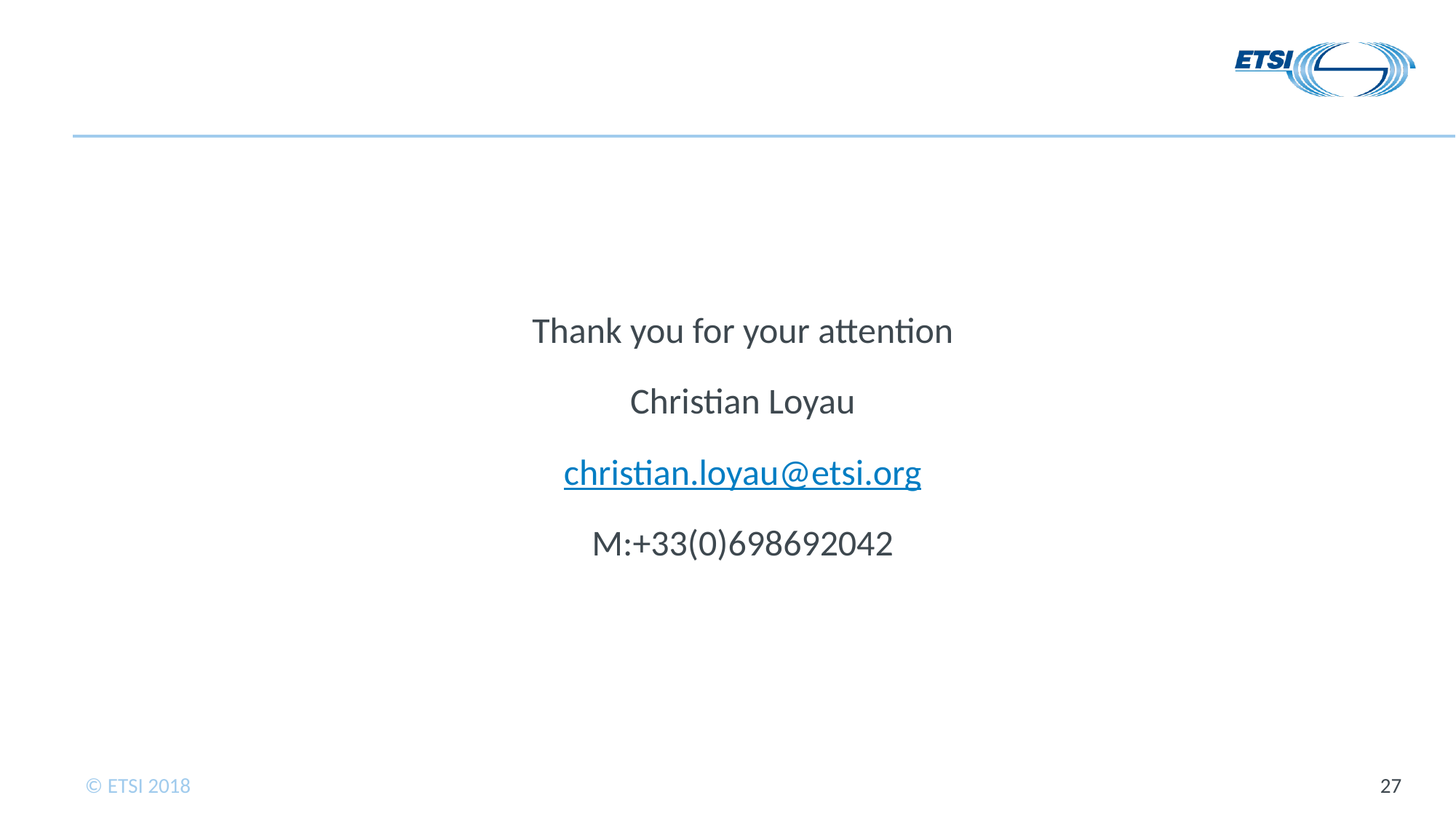

Thank you for your attention
Christian Loyau
christian.loyau@etsi.org
M:+33(0)698692042